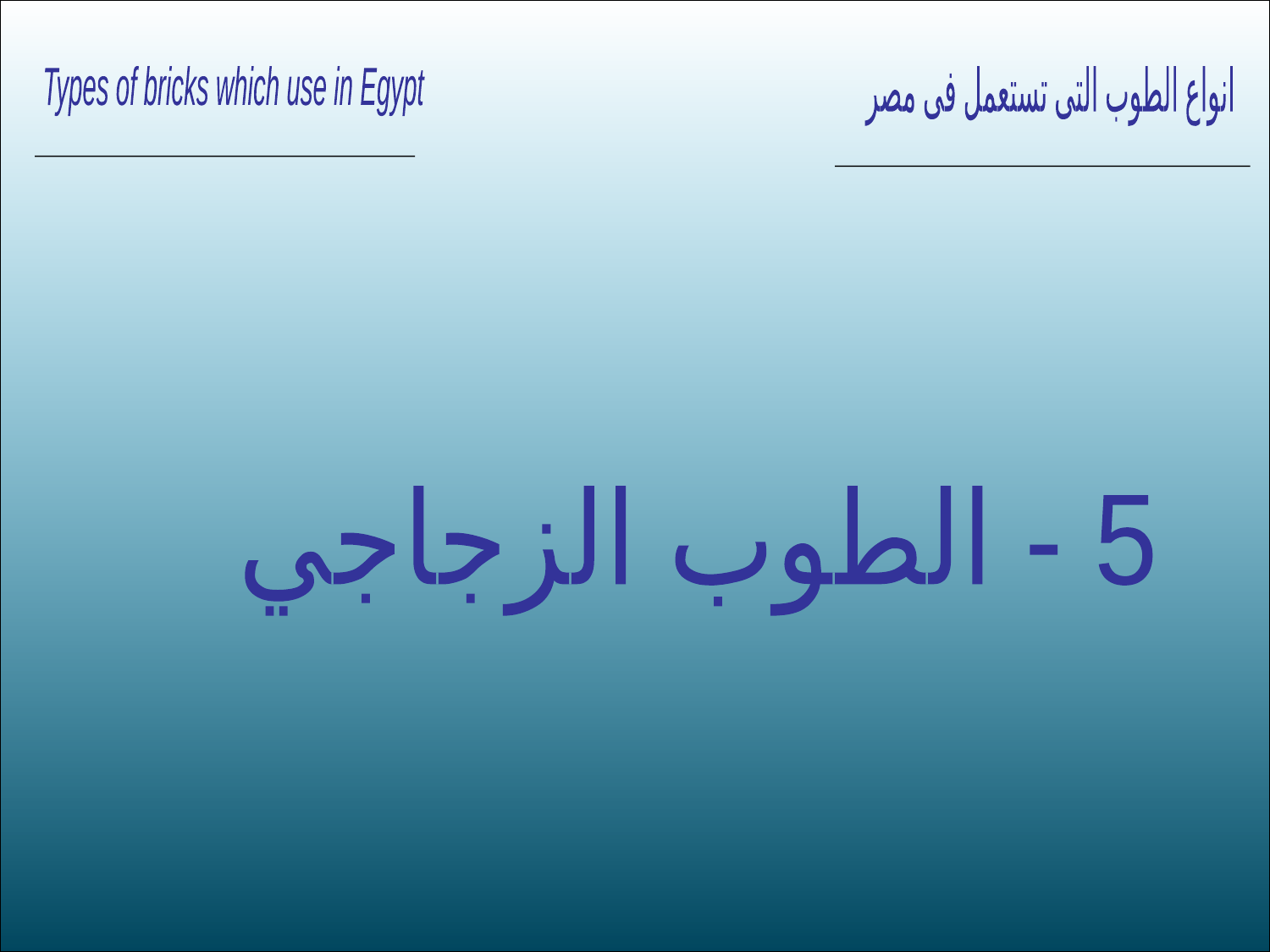

Types of bricks which use in Egypt
انواع الطوب التى تستعمل فى مصر

5 - الطوب الزجاجي